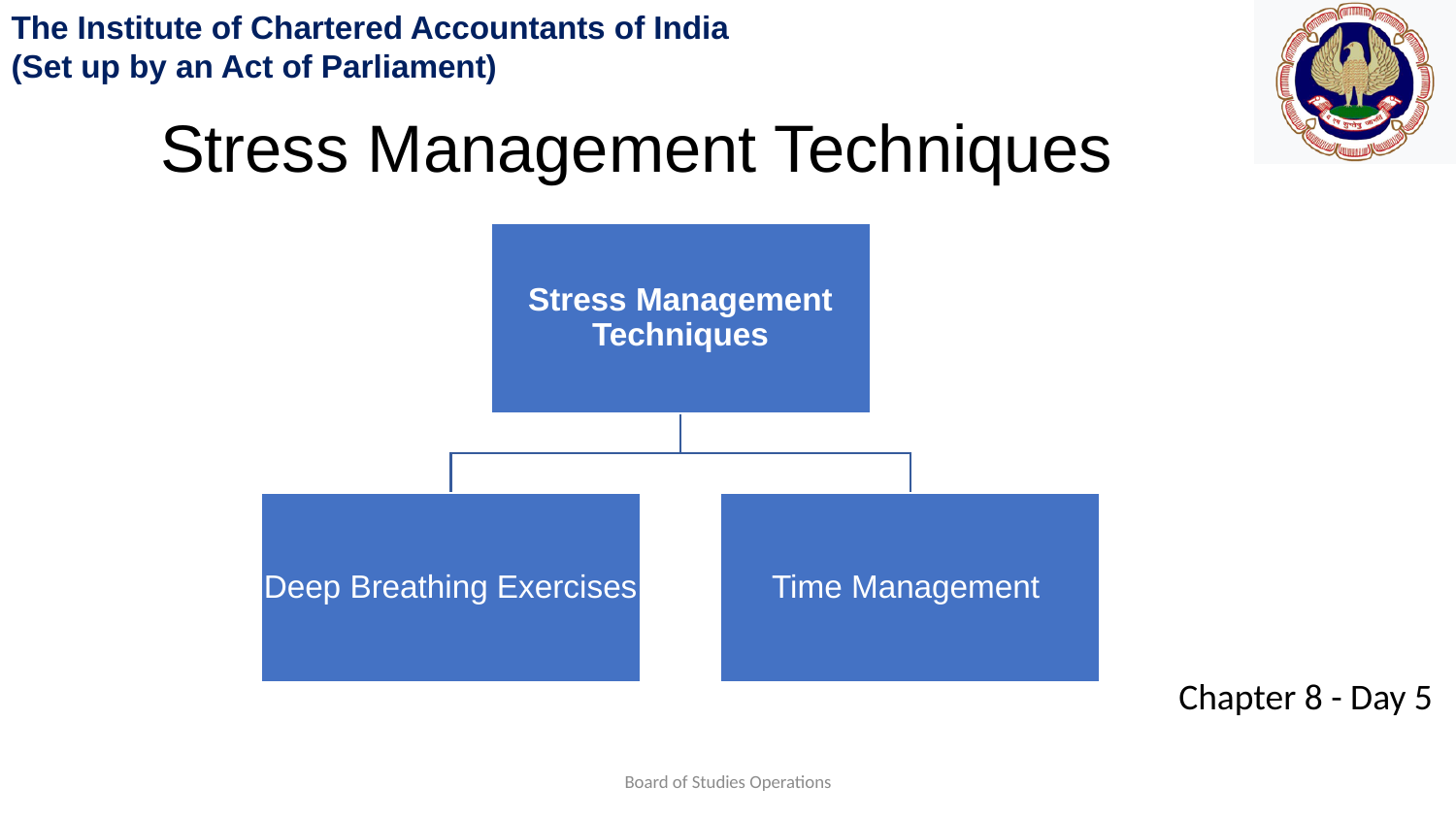

Stress Management Techniques
Stress Management Techniques
Deep Breathing Exercises
Time Management
Board of Studies Operations